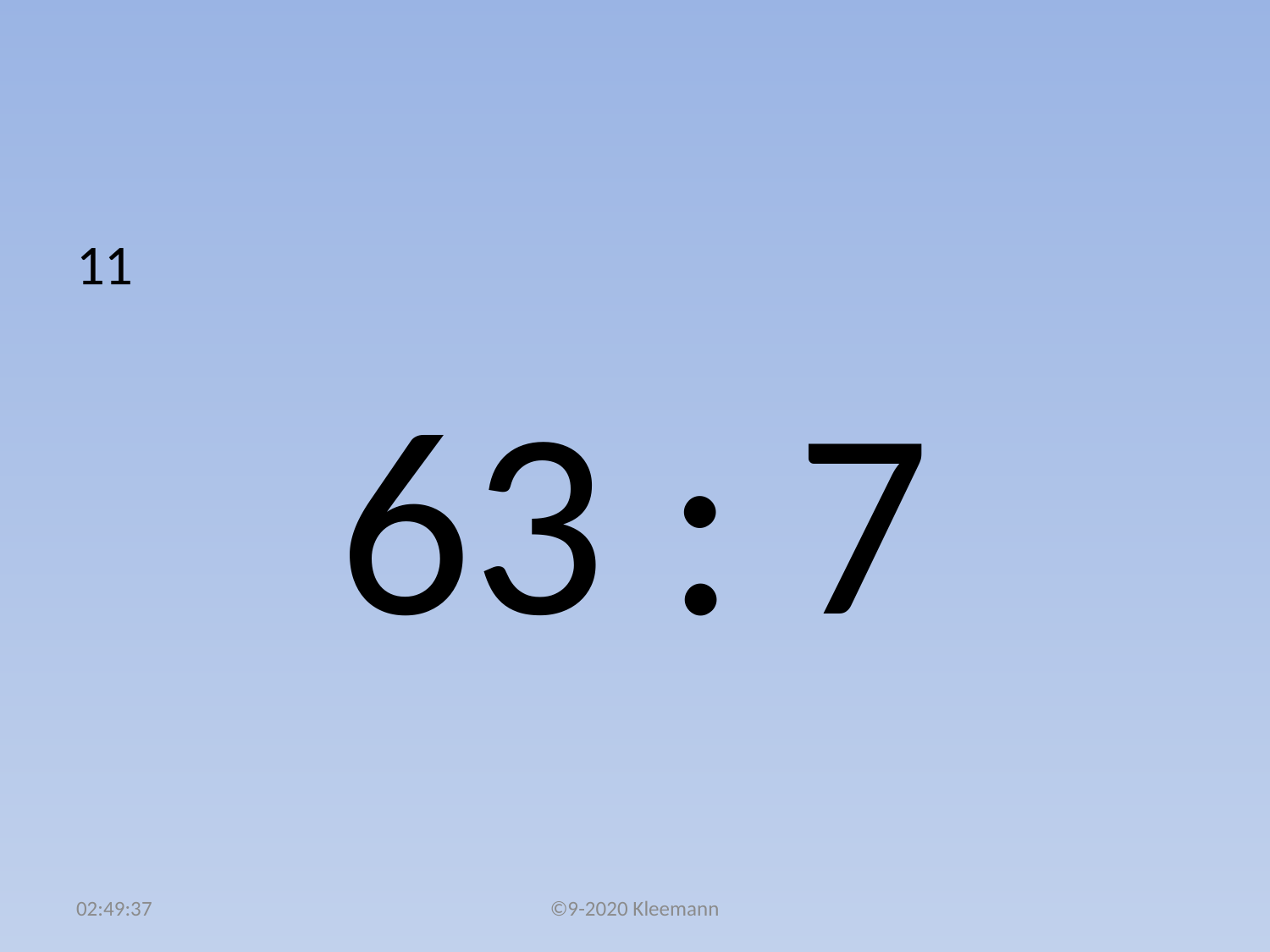

#
11
63 : 7
02:49:37
©9-2020 Kleemann